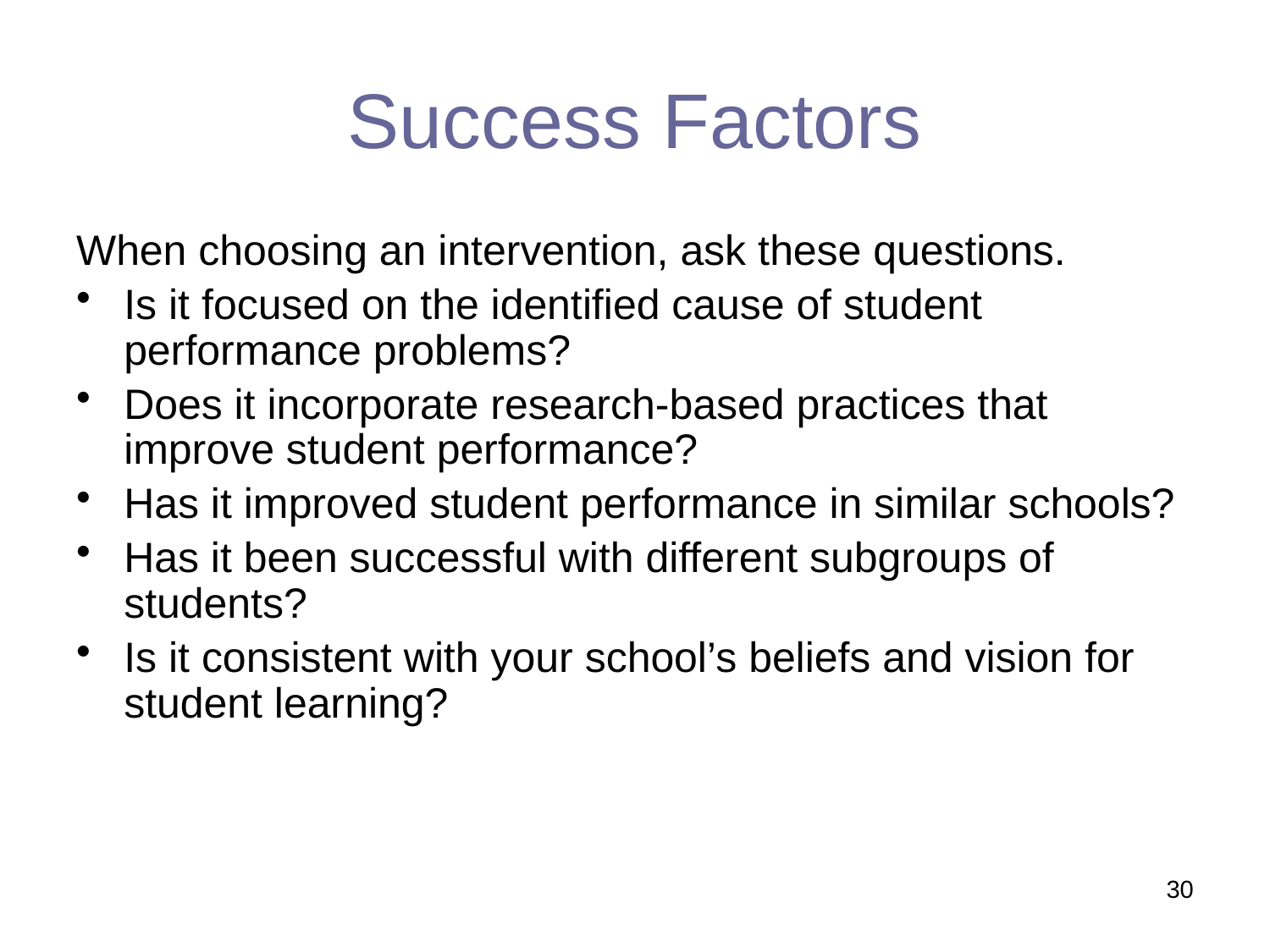

# Success Factors
When choosing an intervention, ask these questions.
Is it focused on the identified cause of student performance problems?
Does it incorporate research-based practices that improve student performance?
Has it improved student performance in similar schools?
Has it been successful with different subgroups of students?
Is it consistent with your school’s beliefs and vision for student learning?
30